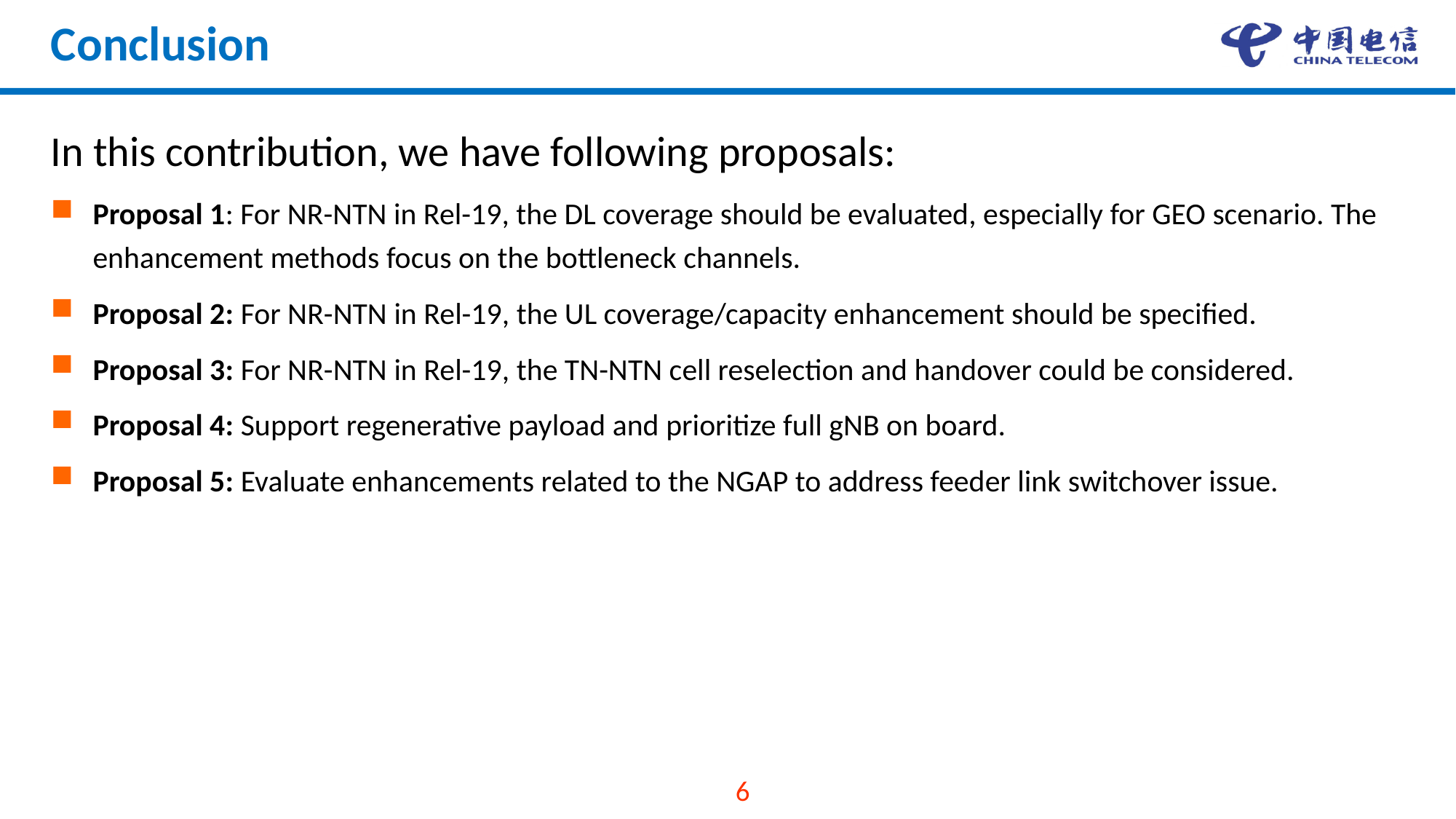

# Conclusion
In this contribution, we have following proposals:
Proposal 1: For NR-NTN in Rel-19, the DL coverage should be evaluated, especially for GEO scenario. The enhancement methods focus on the bottleneck channels.
Proposal 2: For NR-NTN in Rel-19, the UL coverage/capacity enhancement should be specified.
Proposal 3: For NR-NTN in Rel-19, the TN-NTN cell reselection and handover could be considered.
Proposal 4: Support regenerative payload and prioritize full gNB on board.
Proposal 5: Evaluate enhancements related to the NGAP to address feeder link switchover issue.

6